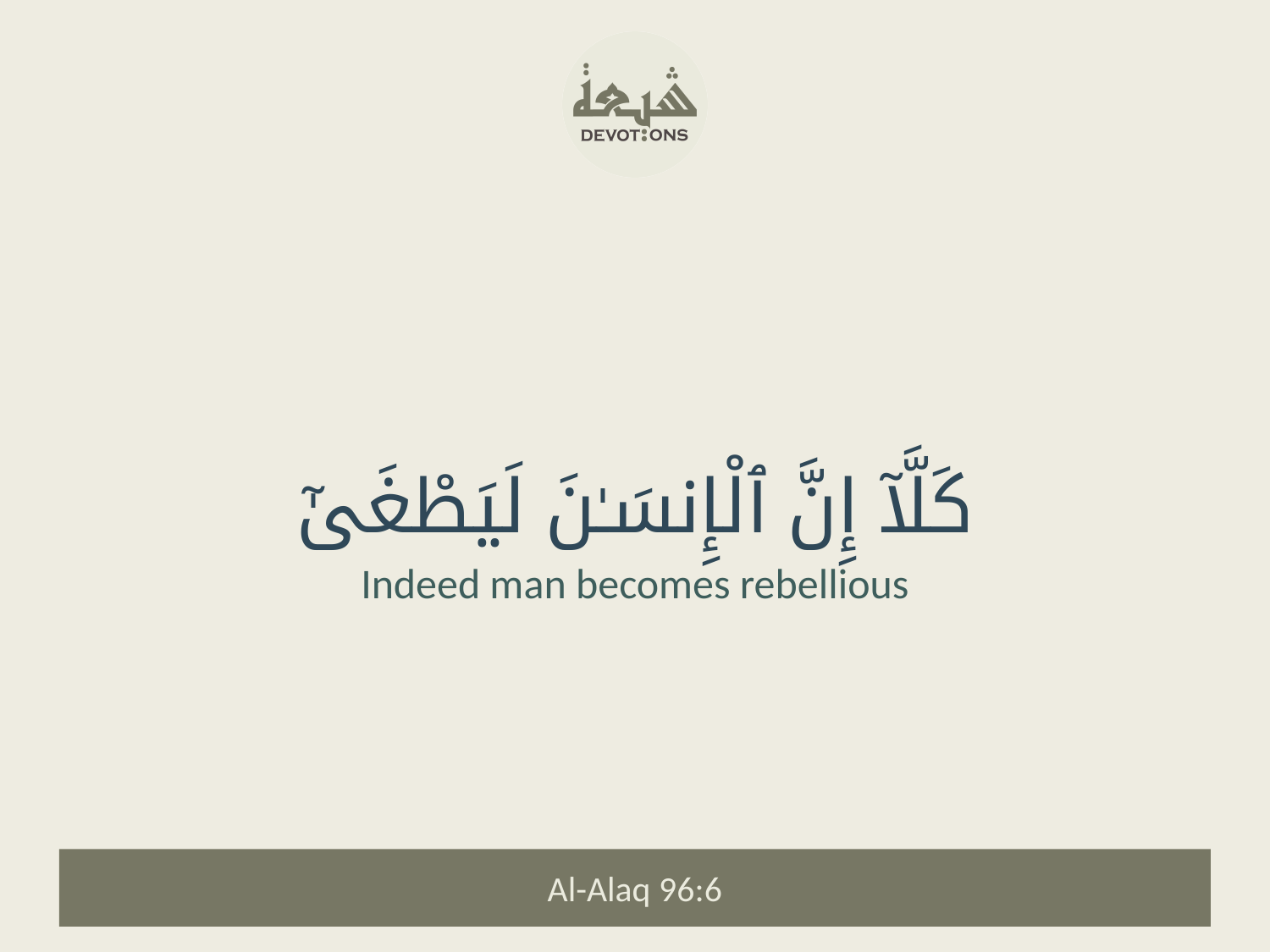

كَلَّآ إِنَّ ٱلْإِنسَـٰنَ لَيَطْغَىٰٓ
Indeed man becomes rebellious
Al-Alaq 96:6